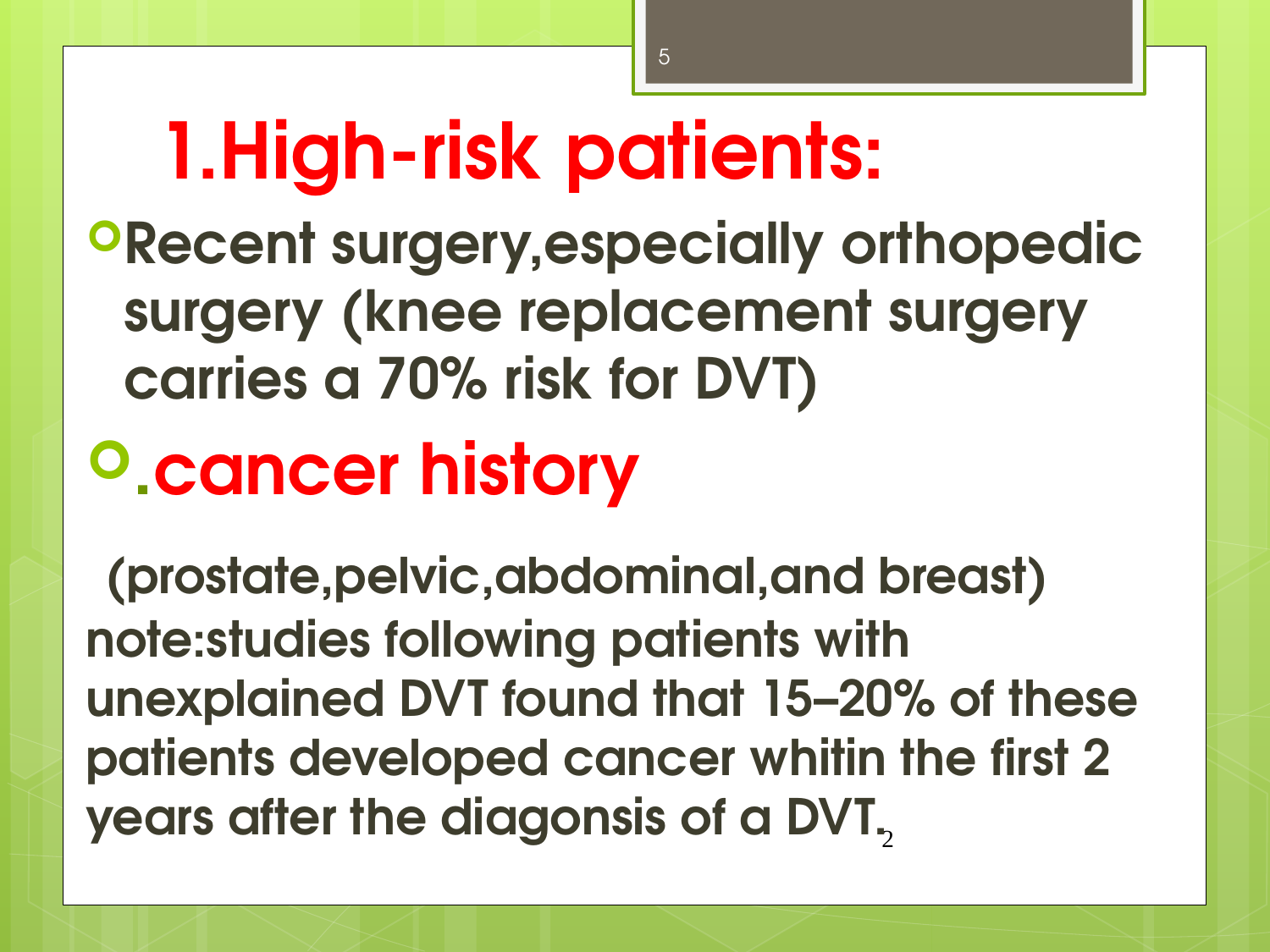

5
# 1.High-risk patients:
Recent surgery,especially orthopedic surgery (knee replacement surgery carries a 70% risk for DVT)
.cancer history
 (prostate,pelvic,abdominal,and breast) note:studies following patients with unexplained DVT found that 15–20% of these patients developed cancer whitin the first 2 years after the diagonsis of a DVT.
2